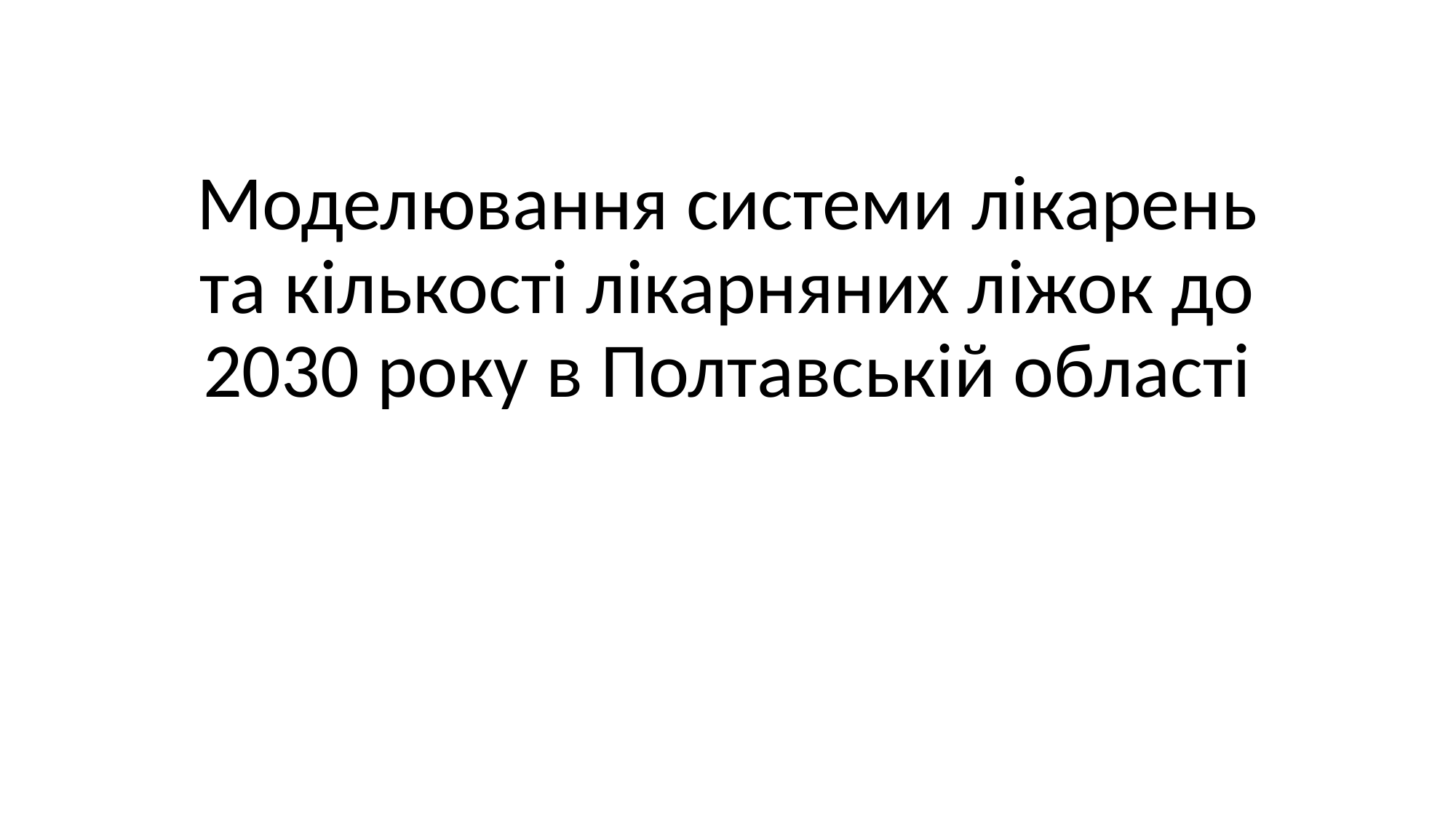

# Моделювання системи лікарень та кількості лікарняних ліжок до 2030 року в Полтавській області